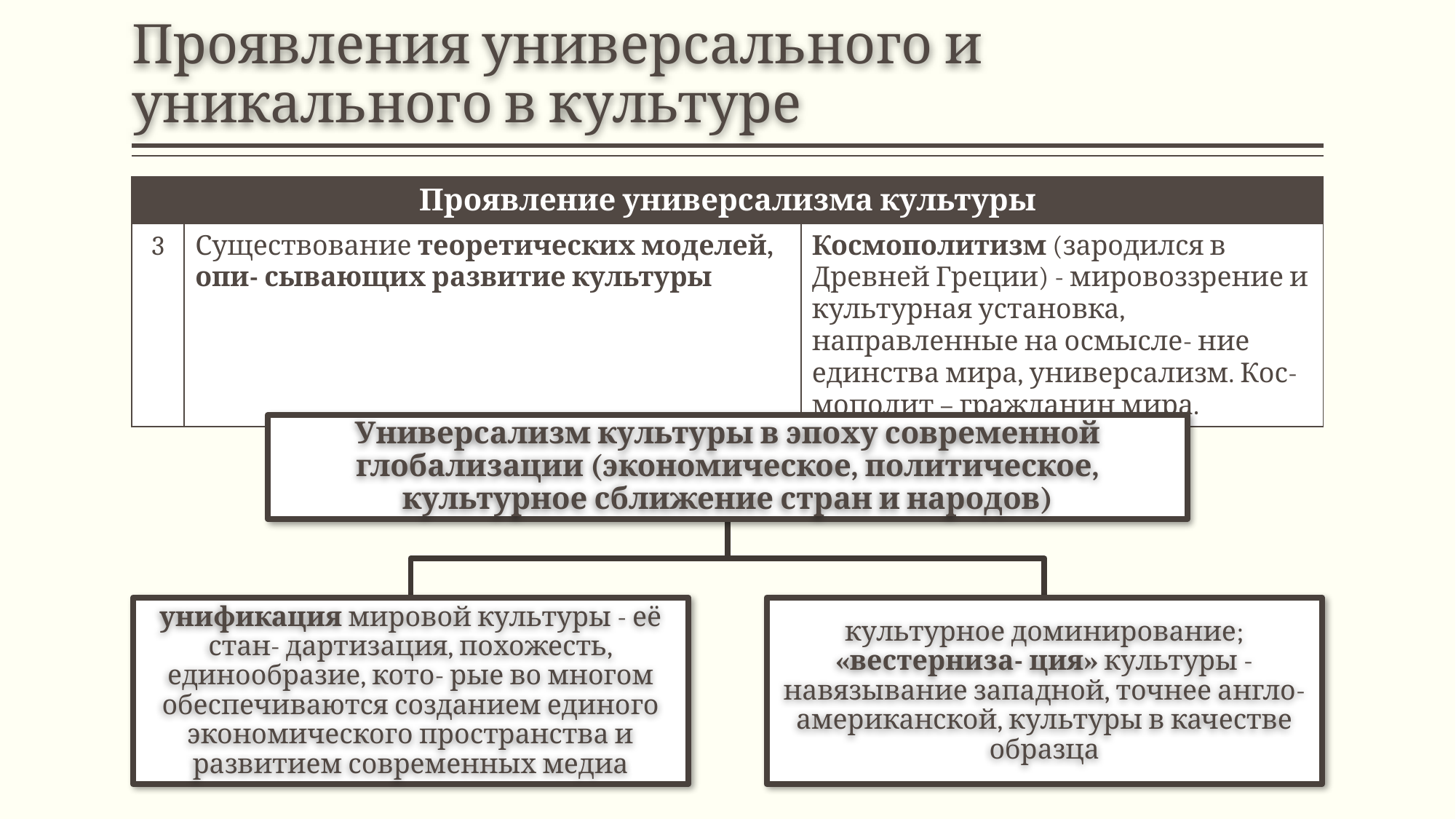

# Проявления универсального и уникального в культуре
| Проявление универсализма культуры |  |  |
| --- | --- | --- |
| 3 | Существование теоретических моделей, опи- сывающих развитие культуры | Космополитизм (зародился в Древней Греции) - мировоззрение и культурная установка, направленные на осмысле- ние единства мира, универсализм. Кос- мополит – гражданин мира. |

Универсализм культуры в эпоху современной глобализации (экономическое, политическое, культурное сближение стран и народов)

унификация мировой культуры - её стан- дартизация, похожесть, единообразие, кото- рые во многом обеспечиваются созданием единого экономического пространства и развитием современных медиа

культурное доминирование; «вестерниза- ция» культуры - навязывание западной, точнее англо-американской, культуры в качестве образца